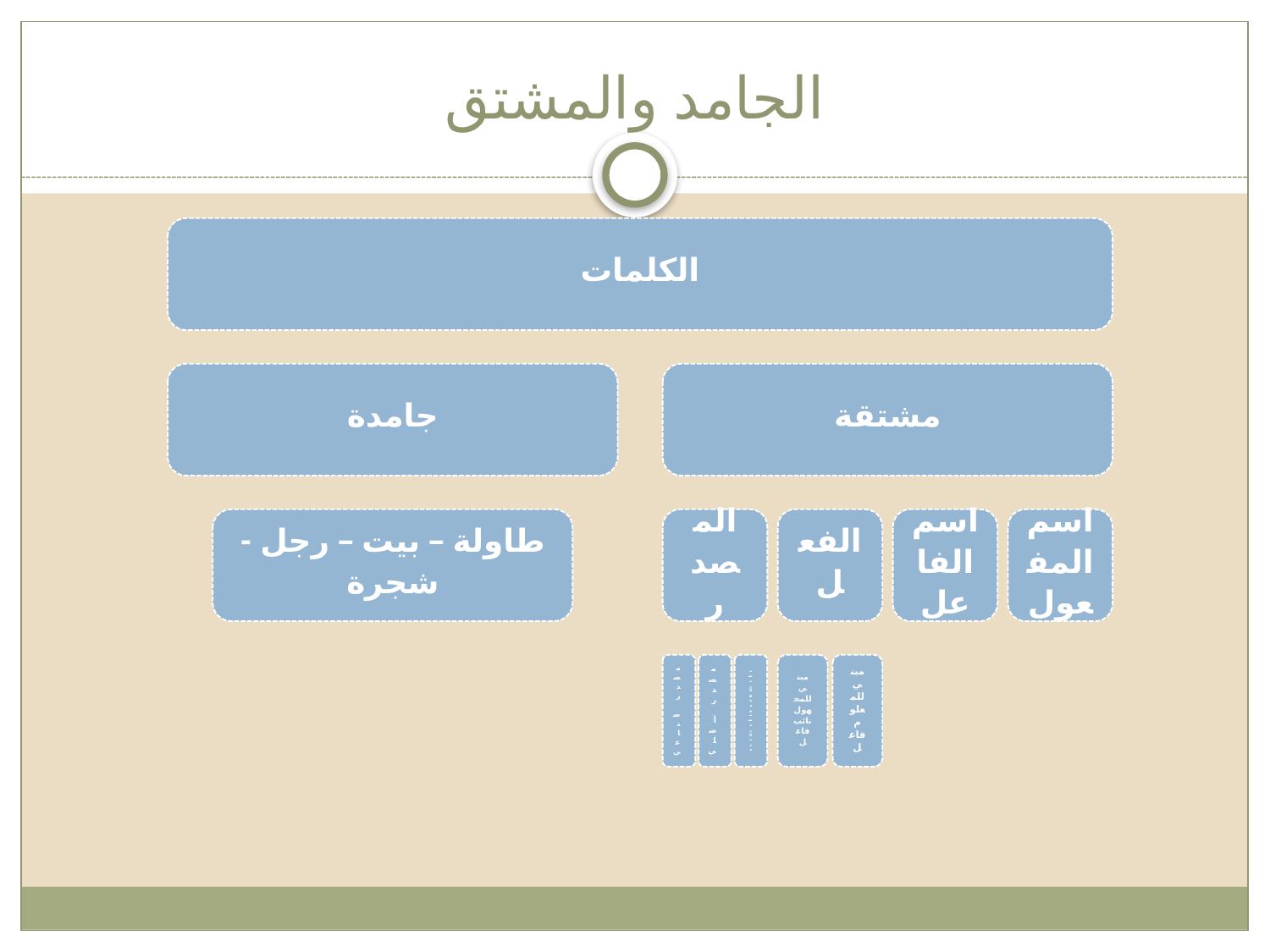

# الجامد والمشتق
الكلمات
جامدة
طاولة – بيت – رجل - شجرة
مشتقة
المصدر
الفعل
اسم الفاعل
اسم المفعول
مصدر أصلي
مصدر الهيئة ومصدر المرة
مبني للمجهول
نائب فاعل
مبني للمعلوم
فاعل